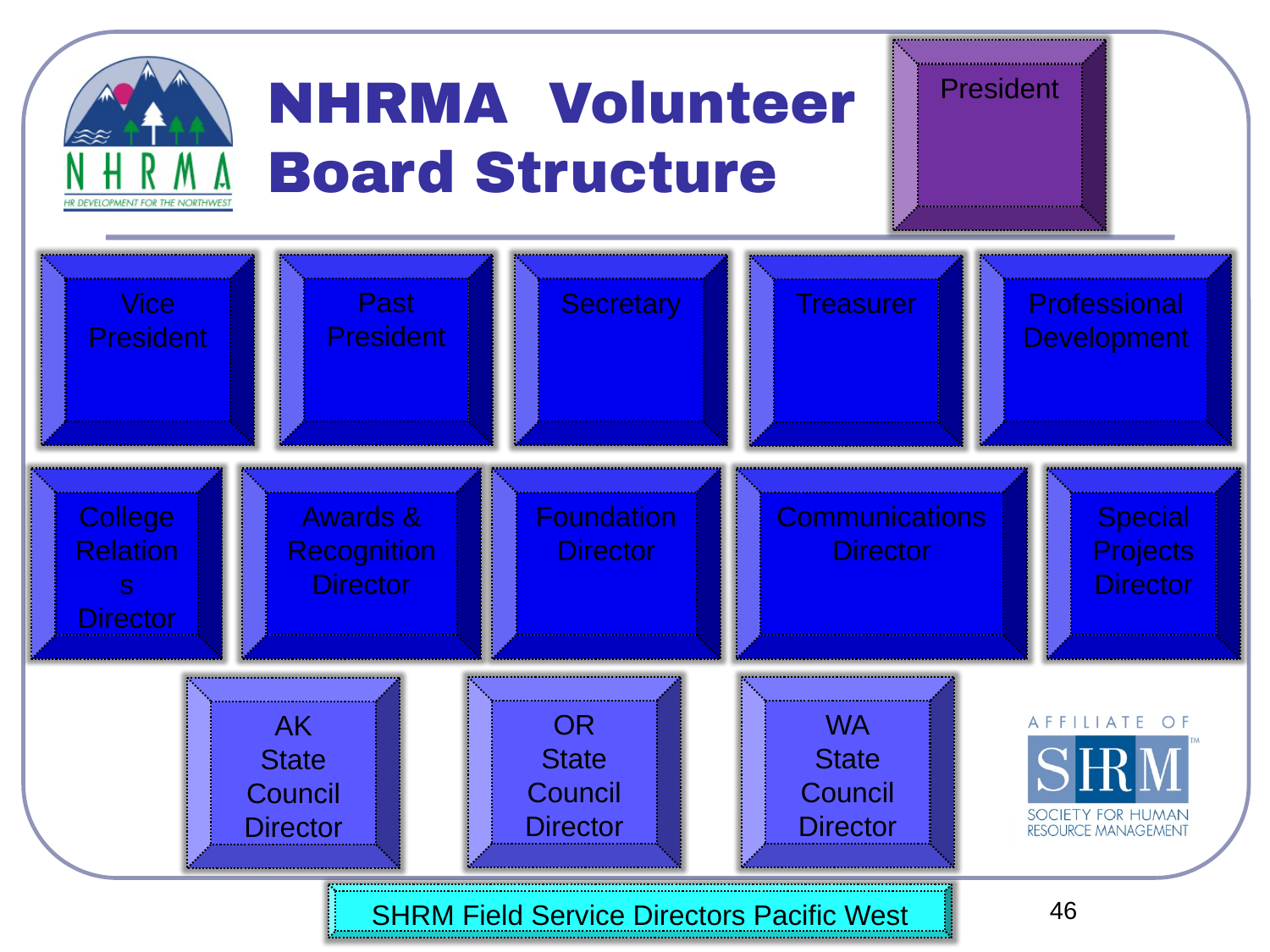

President
NHRMA  Volunteer Board Structure
Past
President
Vice
President
Secretary
Professional Development
Treasurer
College Relations
Director
Awards & Recognition Director
Foundation Director
Communications Director
Special Projects Director
OR
State Council
Director
WA
State Council
Director
AK
State Council
Director
SHRM Field Service Directors Pacific West
46